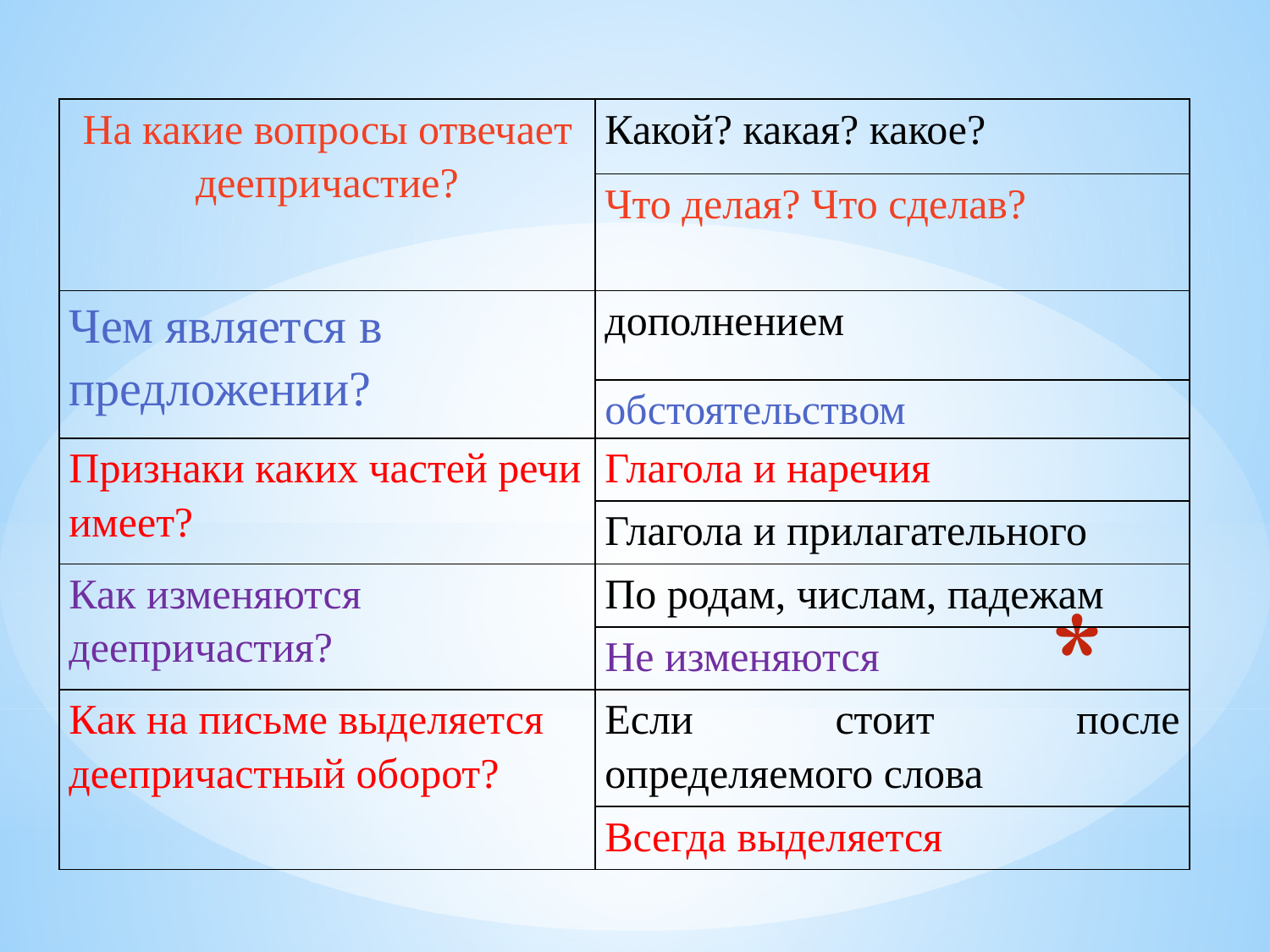

| На какие вопросы отвечает деепричастие? | Какой? какая? какое? |
| --- | --- |
|  | Что делая? Что сделав? |
| Чем является в предложении? | дополнением |
|  | обстоятельством |
| Признаки каких частей речи имеет? | Глагола и наречия |
|  | Глагола и прилагательного |
| Как изменяются деепричастия? | По родам, числам, падежам |
|  | Не изменяются |
| Как на письме выделяется деепричастный оборот? | Если стоит после определяемого слова |
|  | Всегда выделяется |
#